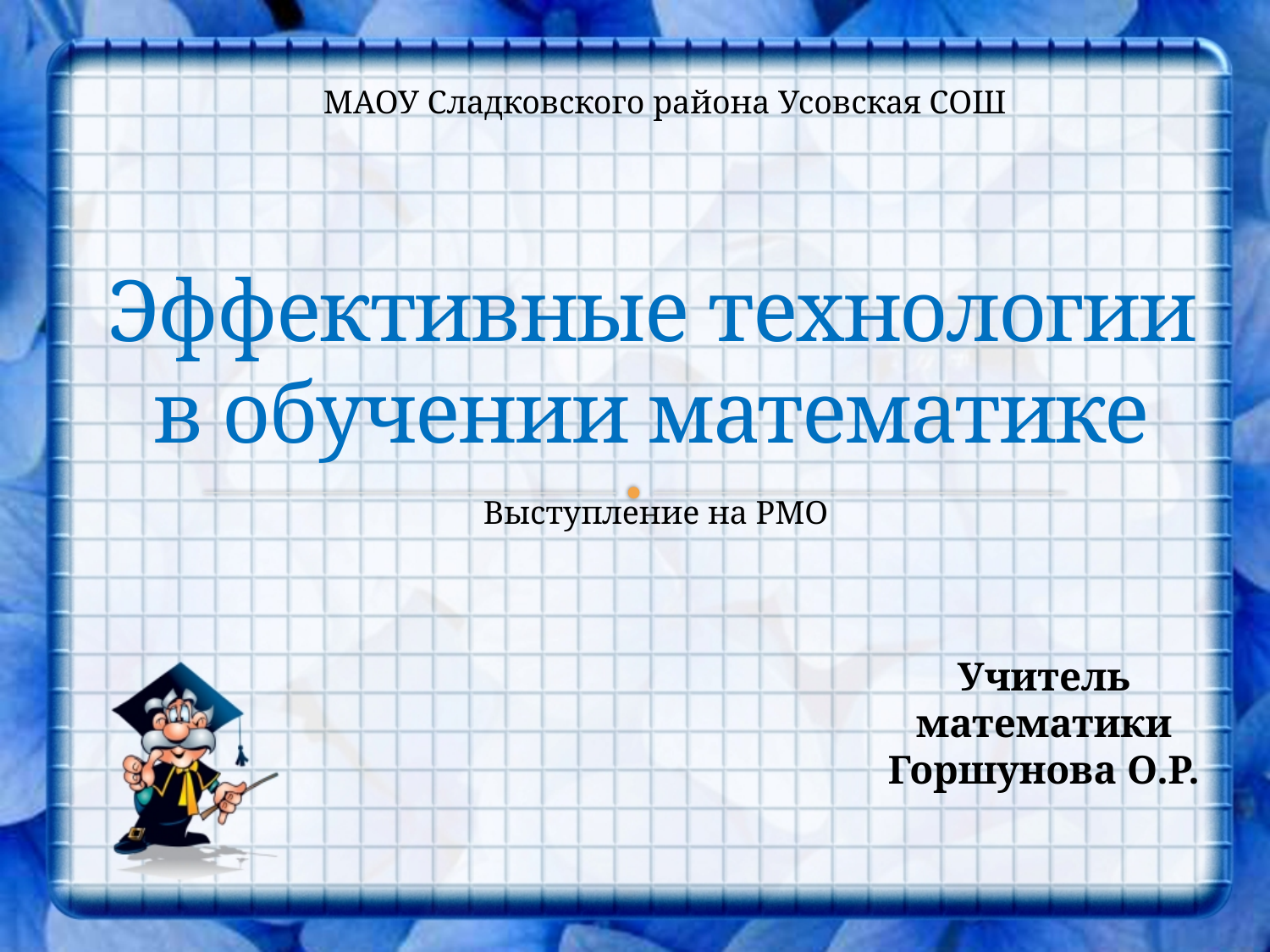

МАОУ Сладковского района Усовская СОШ
# Эффективные технологии в обучении математике
Выступление на РМО
Учитель математики Горшунова О.Р.